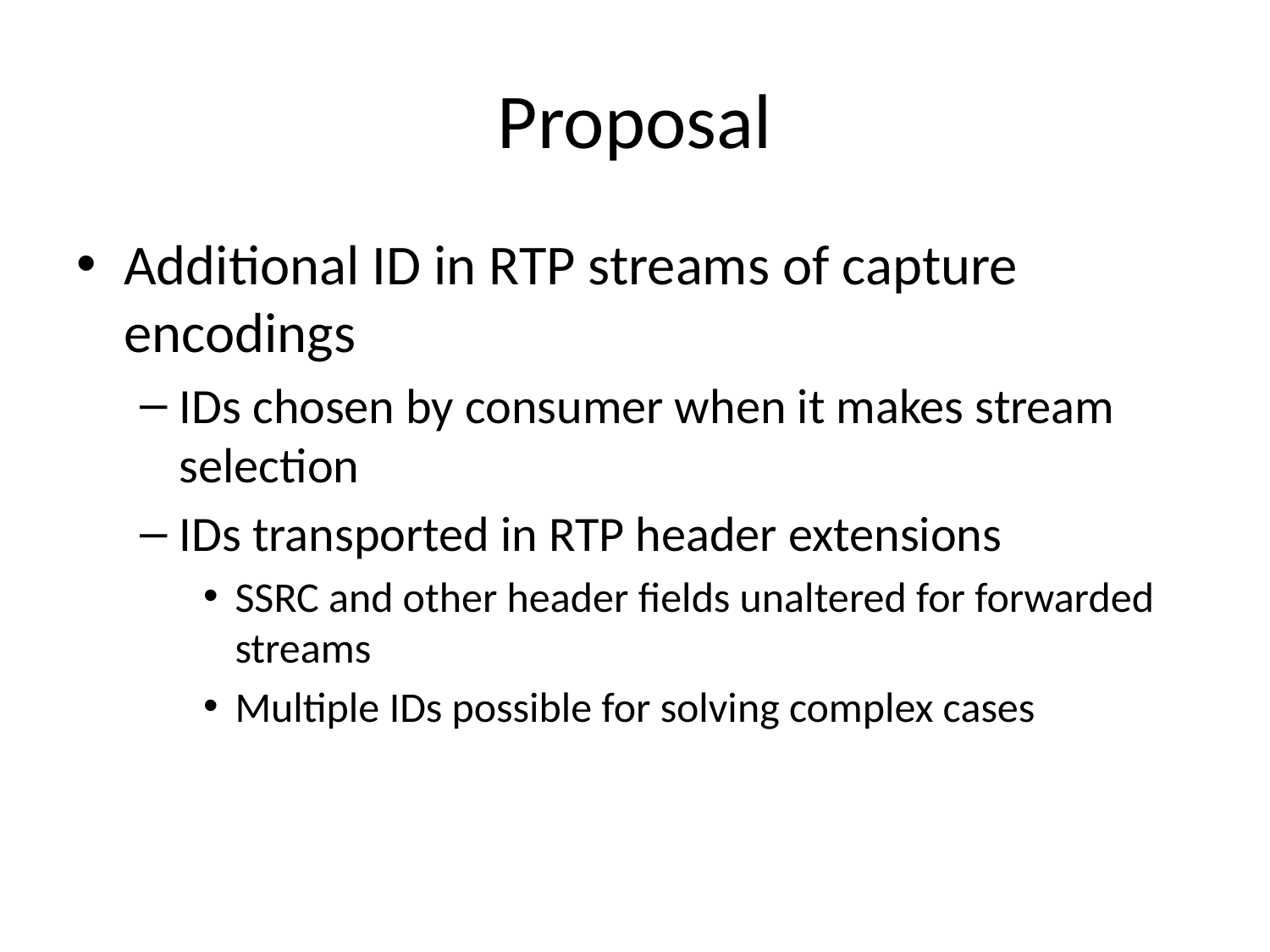

# Proposal
Additional ID in RTP streams of capture encodings
IDs chosen by consumer when it makes stream selection
IDs transported in RTP header extensions
SSRC and other header fields unaltered for forwarded streams
Multiple IDs possible for solving complex cases